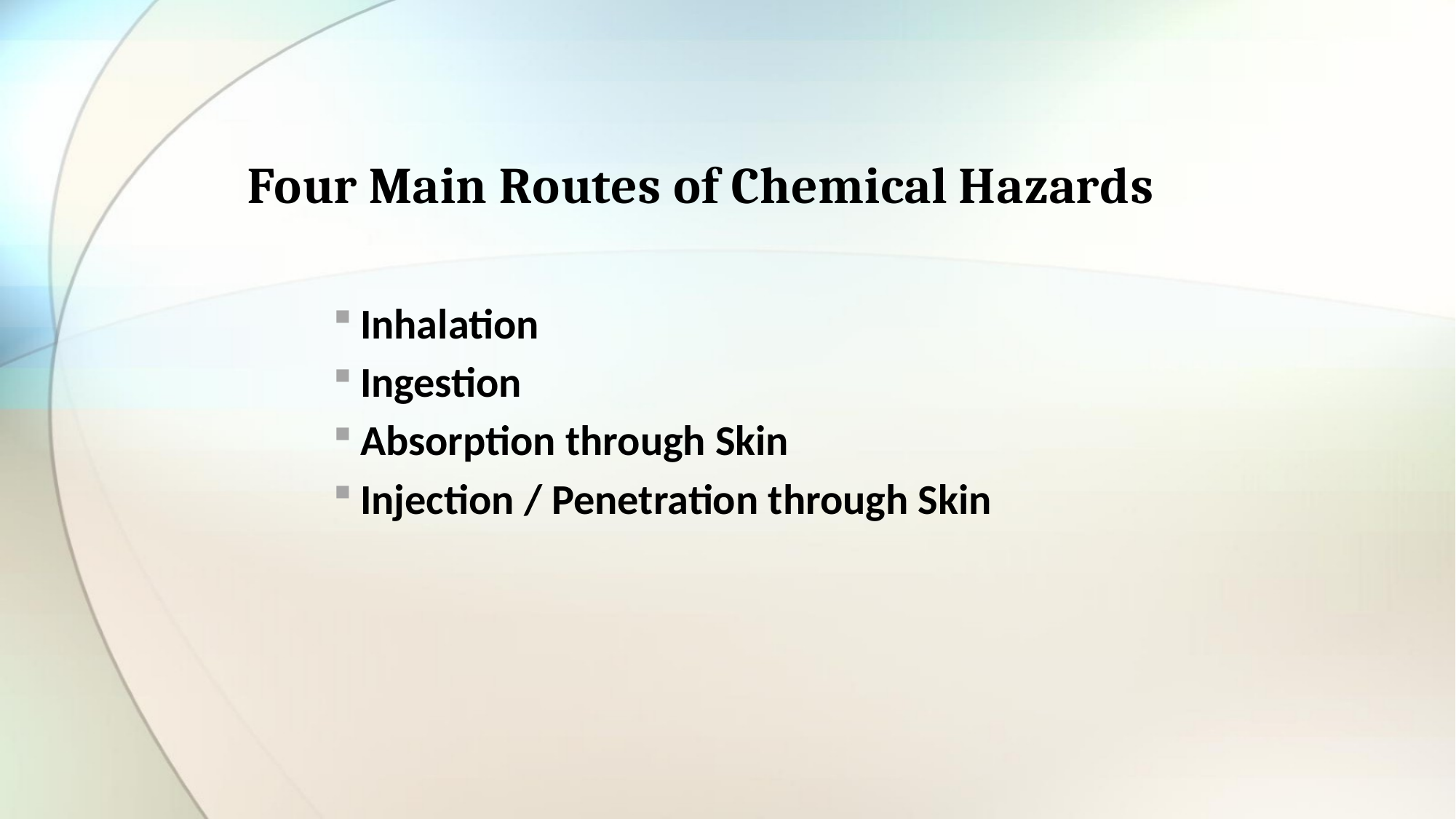

# Four Main Routes of Chemical Hazards
Inhalation
Ingestion
Absorption through Skin
Injection / Penetration through Skin